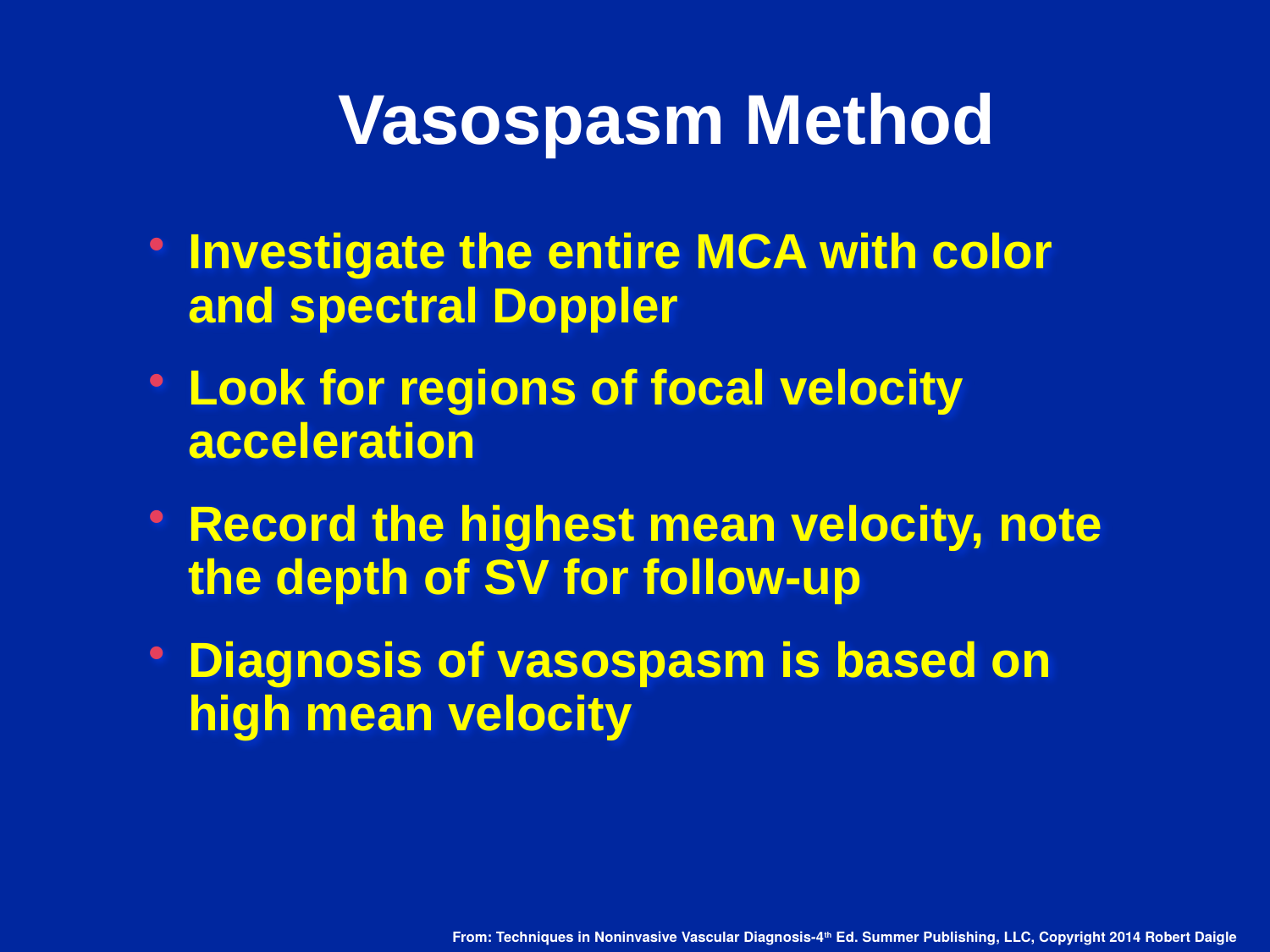

# Vasospasm Method
Investigate the entire MCA with color and spectral Doppler
Look for regions of focal velocity acceleration
Record the highest mean velocity, note the depth of SV for follow-up
Diagnosis of vasospasm is based on high mean velocity